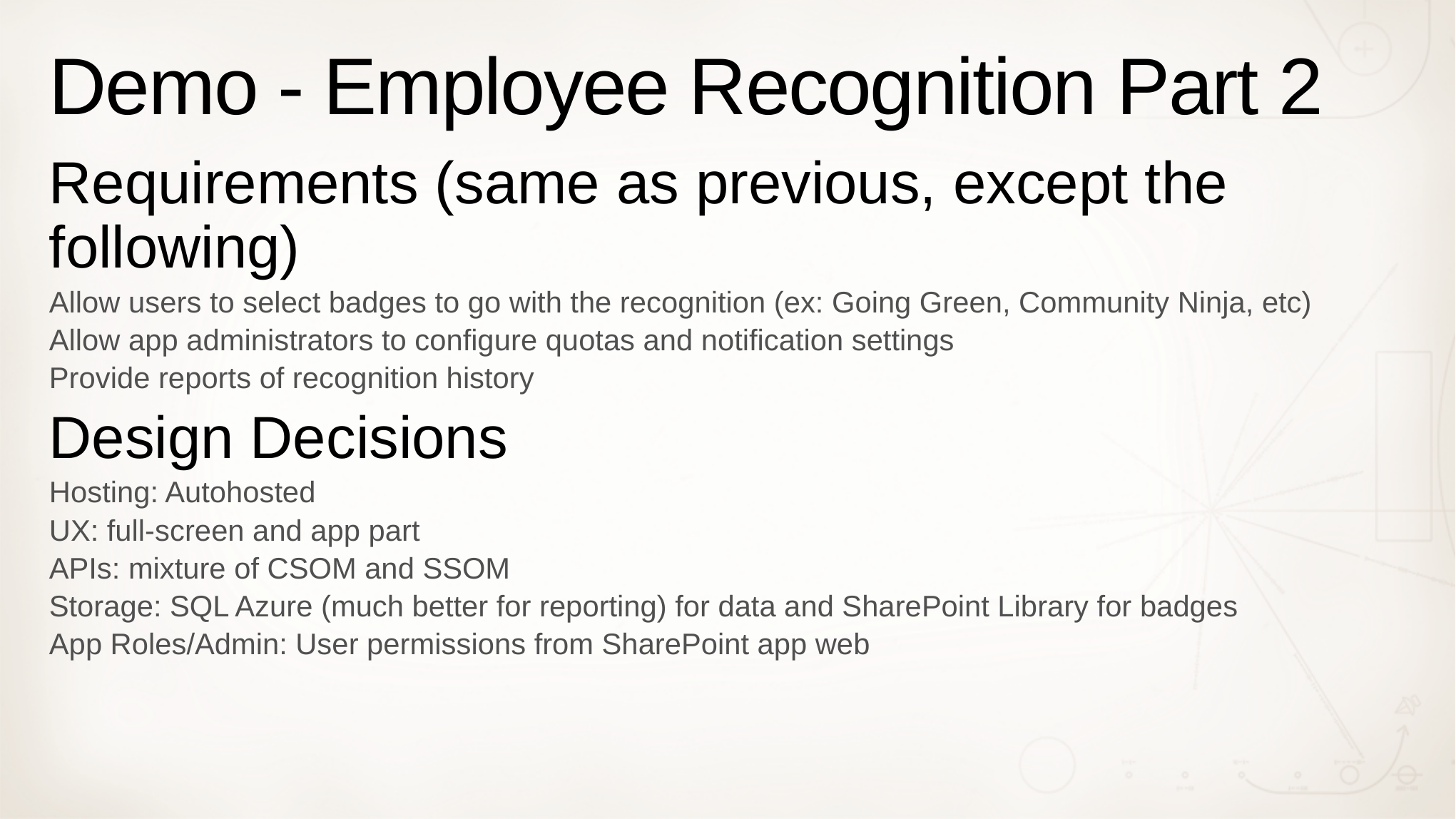

# Demo - Employee Recognition Part 2
Requirements (same as previous, except the following)
Allow users to select badges to go with the recognition (ex: Going Green, Community Ninja, etc)
Allow app administrators to configure quotas and notification settings
Provide reports of recognition history
Design Decisions
Hosting: Autohosted
UX: full-screen and app part
APIs: mixture of CSOM and SSOM
Storage: SQL Azure (much better for reporting) for data and SharePoint Library for badges
App Roles/Admin: User permissions from SharePoint app web